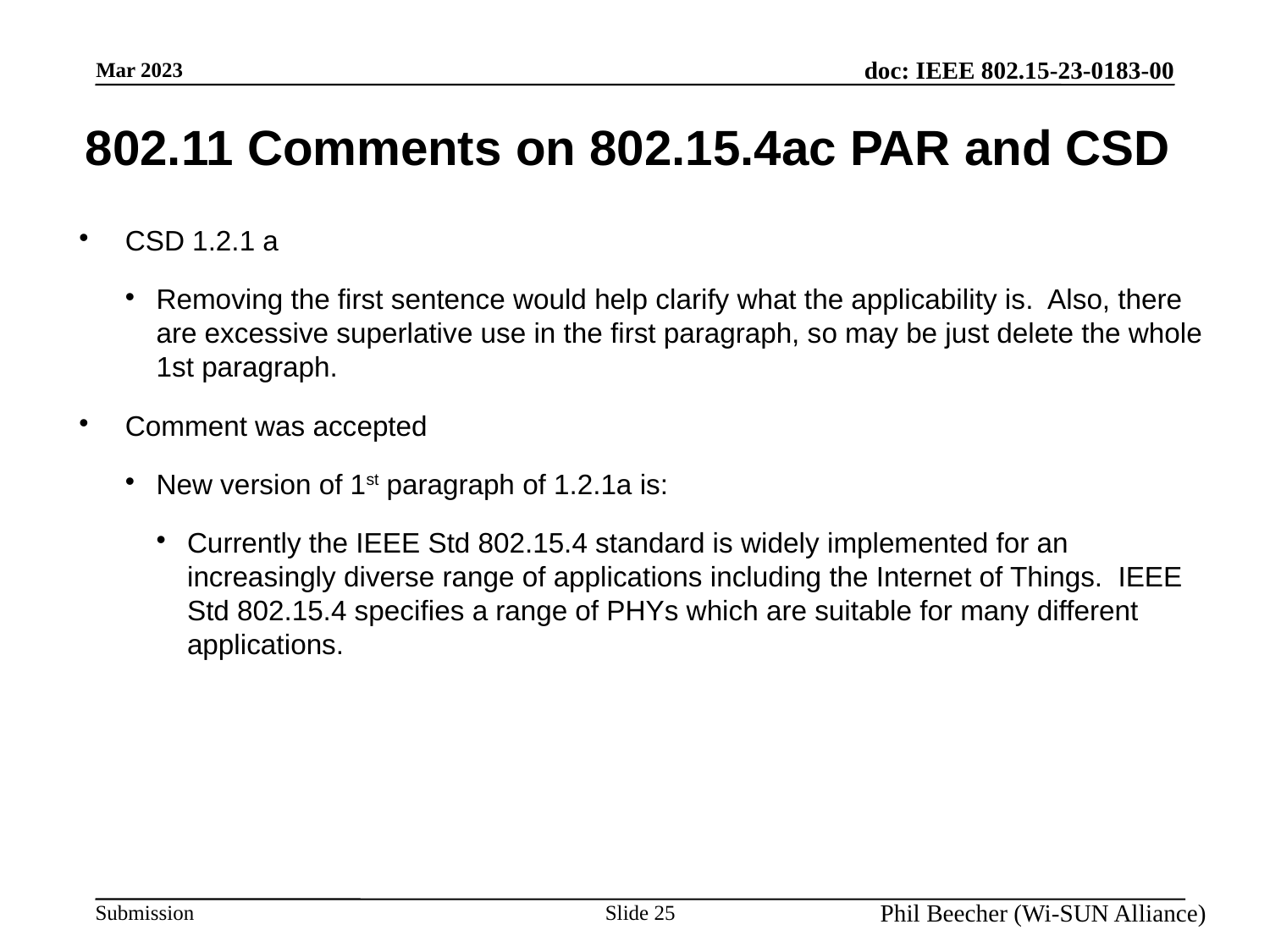

802.11 Comments on 802.15.4ac PAR and CSD
CSD 1.2.1 a
Removing the first sentence would help clarify what the applicability is.  Also, there are excessive superlative use in the first paragraph, so may be just delete the whole 1st paragraph.
Comment was accepted
New version of 1st paragraph of 1.2.1a is:
Currently the IEEE Std 802.15.4 standard is widely implemented for an increasingly diverse range of applications including the Internet of Things.  IEEE Std 802.15.4 specifies a range of PHYs which are suitable for many different applications.
Slide 25